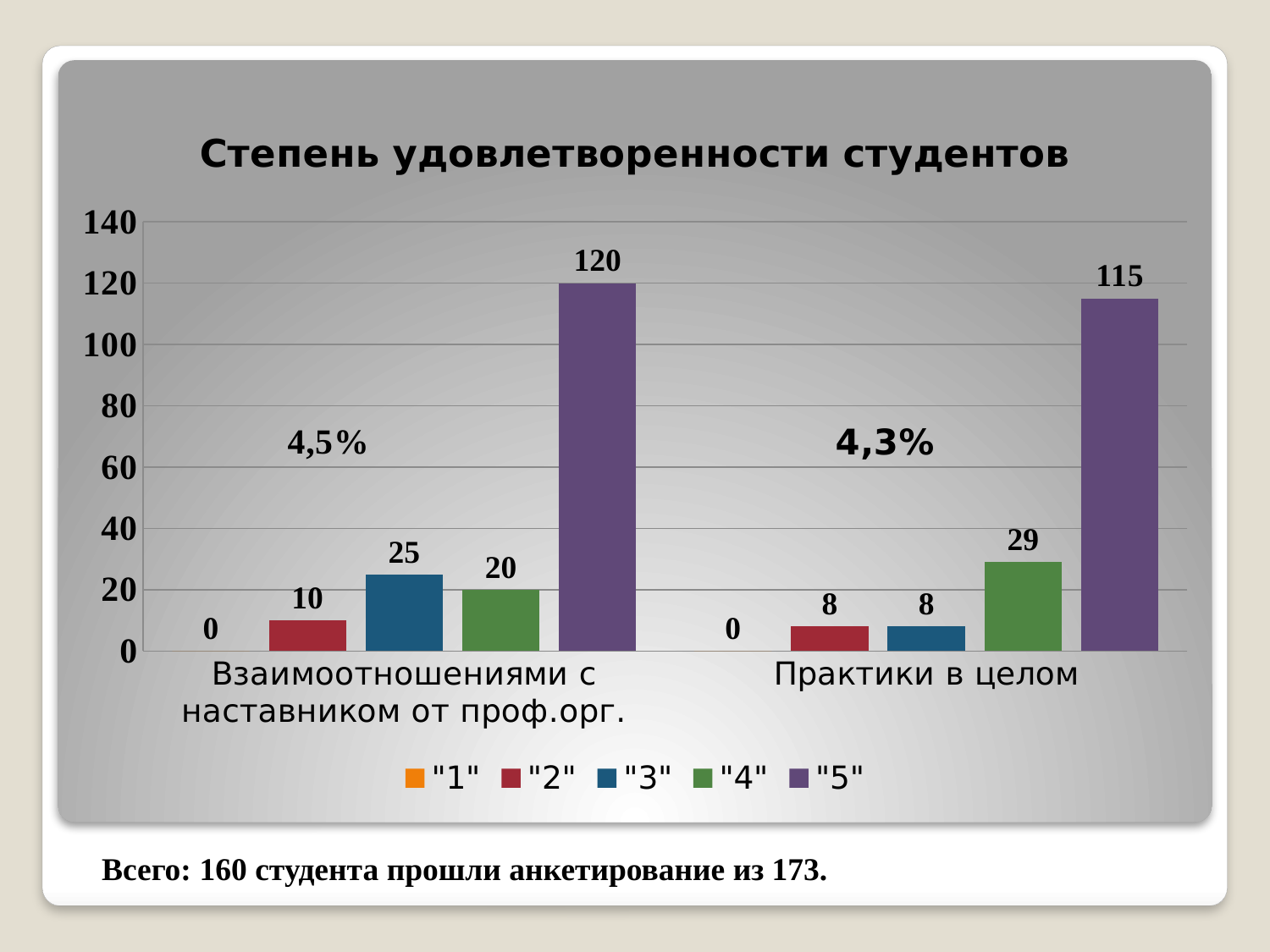

### Chart: Степень удовлетворенности студентов

| Category | "1" | "2" | "3" | "4" | "5" |
|---|---|---|---|---|---|
| Взаимоотношениями с наставником от проф.орг. | 0.0 | 10.0 | 25.0 | 20.0 | 120.0 |
| Практики в целом | 0.0 | 8.0 | 8.0 | 29.0 | 115.0 |
Всего: 160 студента прошли анкетирование из 173.